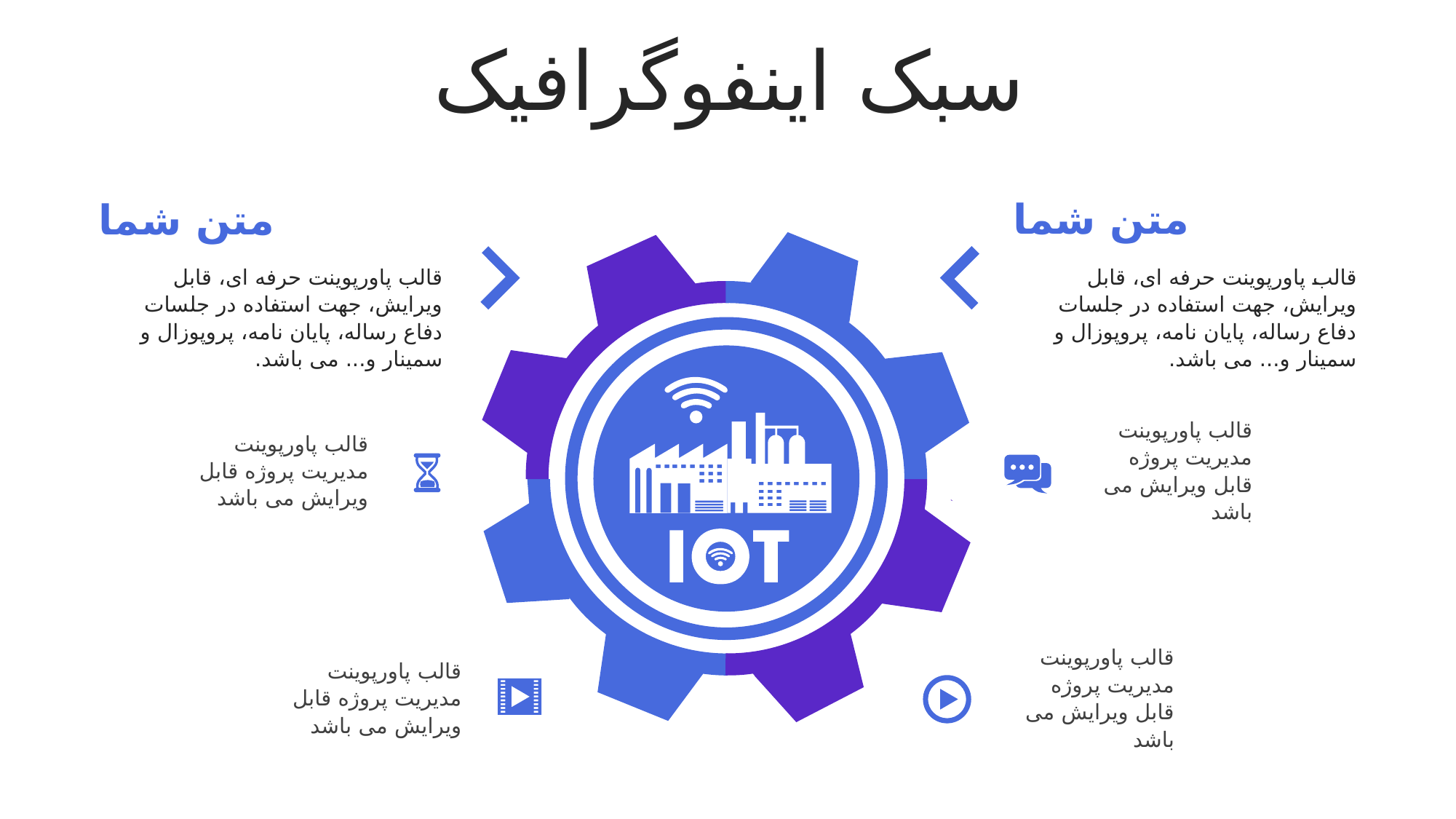

سبک اینفوگرافیک
متن شما

قالب پاورپوینت حرفه ای، قابل ویرایش، جهت استفاده در جلسات دفاع رساله، پایان نامه، پروپوزال و سمینار و... می باشد.
متن شما

قالب پاورپوینت حرفه ای، قابل ویرایش، جهت استفاده در جلسات دفاع رساله، پایان نامه، پروپوزال و سمینار و... می باشد.

قالب پاورپوینت مدیریت پروژه قابل ویرایش می باشد
قالب پاورپوینت مدیریت پروژه قابل ویرایش می باشد

قالب پاورپوینت مدیریت پروژه قابل ویرایش می باشد
قالب پاورپوینت مدیریت پروژه قابل ویرایش می باشد